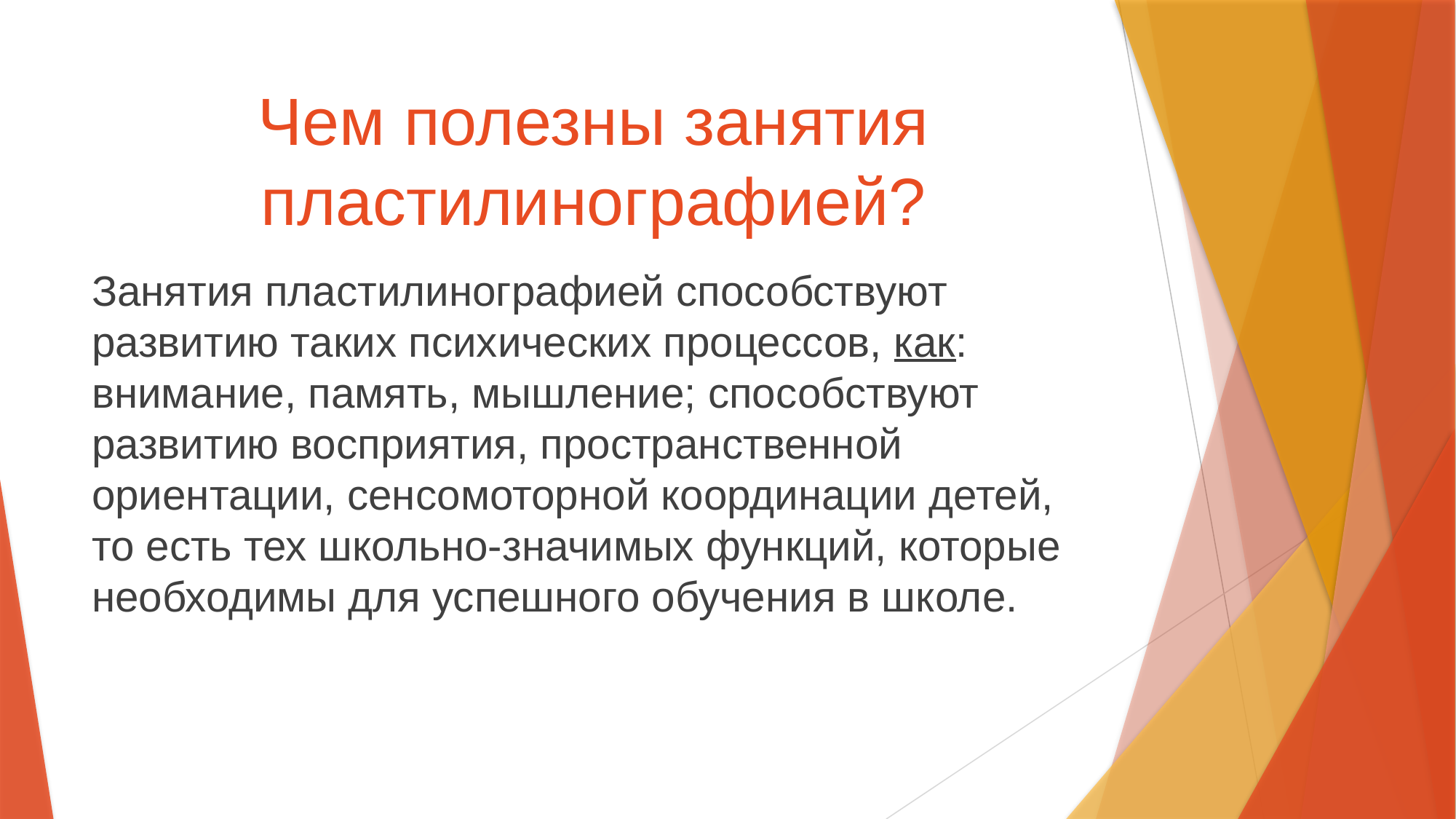

# Чем полезны занятия пластилинографией?
Занятия пластилинографией способствуют развитию таких психических процессов, как: внимание, память, мышление; способствуют развитию восприятия, пространственной ориентации, сенсомоторной координации детей, то есть тех школьно-значимых функций, которые необходимы для успешного обучения в школе.